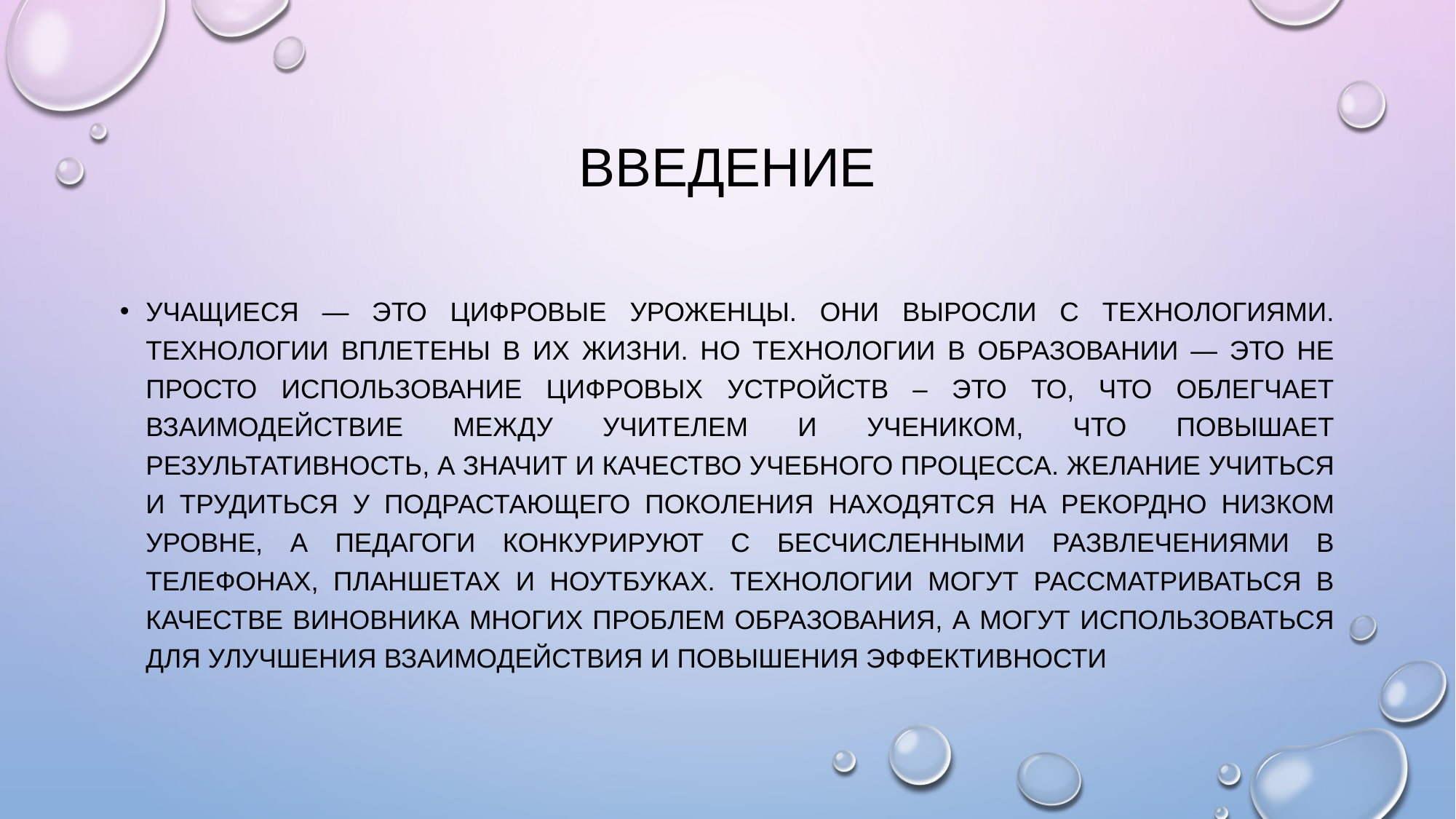

# ВВЕДЕНИЕ
Учащиеся — это цифровые уроженцы. Они выросли с технологиями. Технологии вплетены в их жизни. Но технологии в образовании — это не просто использование цифровых устройств – это то, что облегчает взаимодействие между учителем и учеником, что повышает результативность, а значит и качество учебного процесса. Желание учиться и трудиться у подрастающего поколения находятся на рекордно низком уровне, а педагоги конкурируют с бесчисленными развлечениями в телефонах, планшетах и ноутбуках. Технологии могут рассматриваться в качестве виновника многих проблем образования, а могут использоваться для улучшения взаимодействия и повышения эффективности